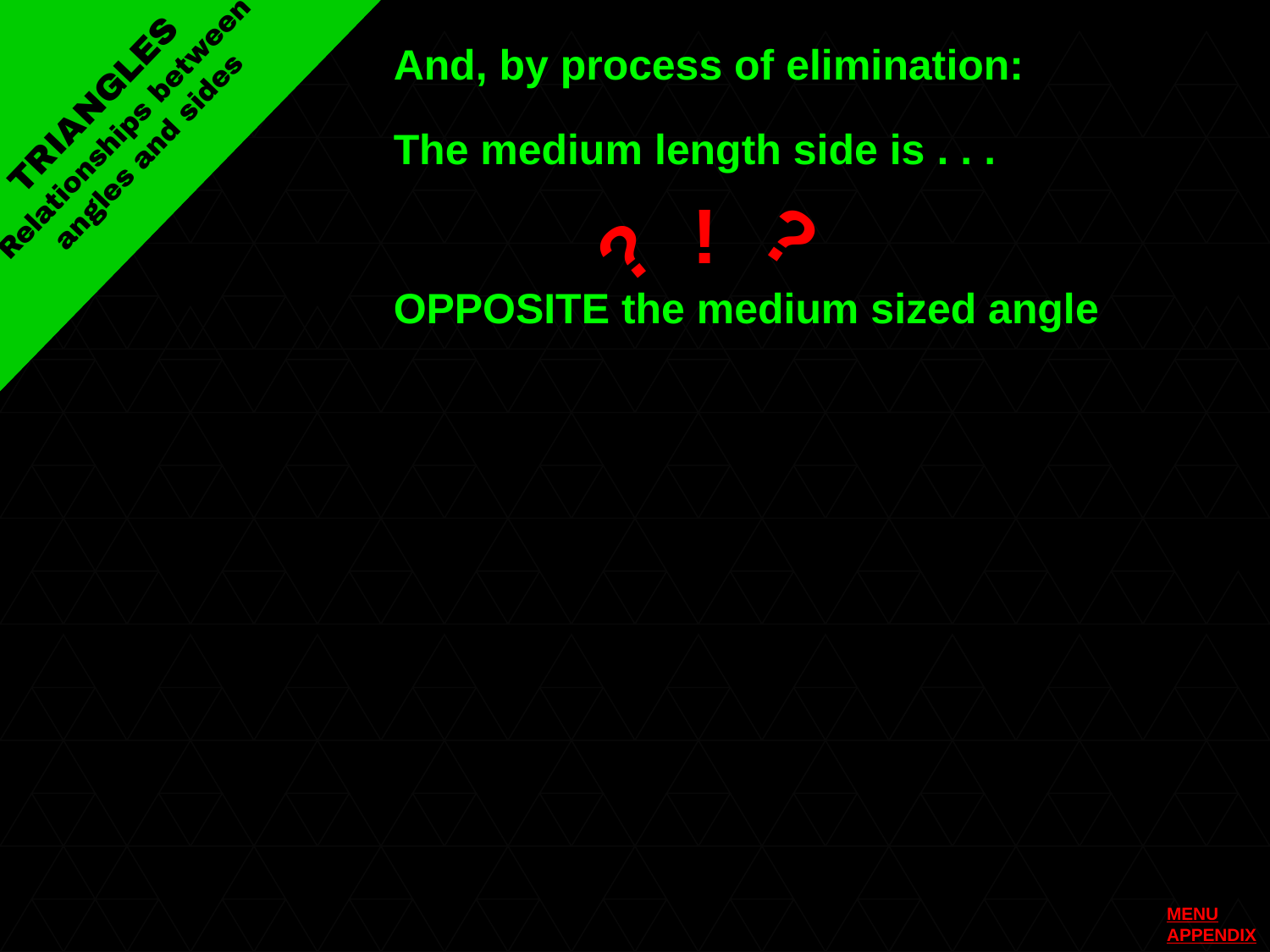

And, by process of elimination:
TRIANGLES
Relationships between angles and sides
The medium length side is . . .
!
?
?
OPPOSITE the medium sized angle
MENU
APPENDIX